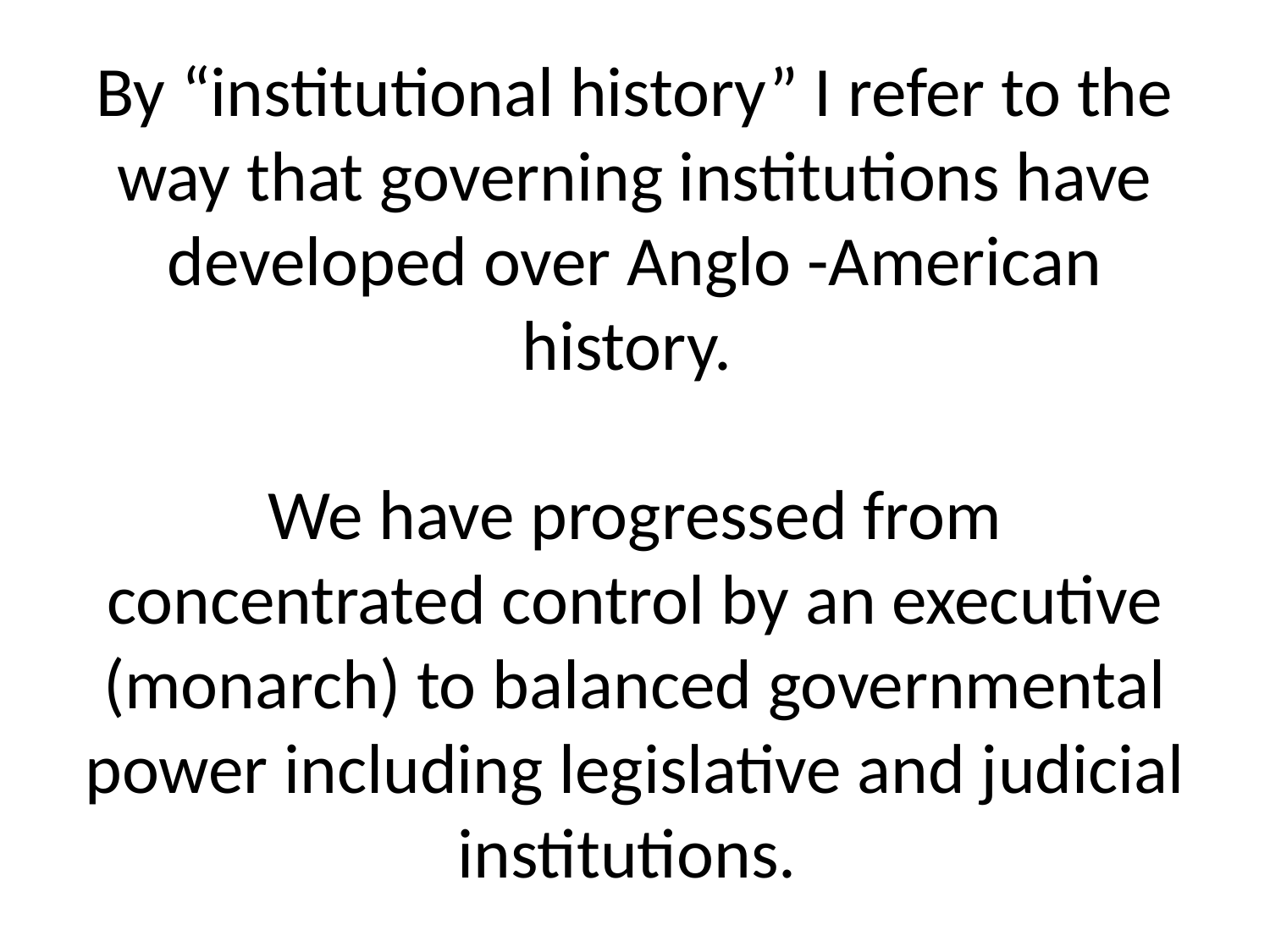

# By “institutional history” I refer to the way that governing institutions have developed over Anglo -American history. We have progressed from concentrated control by an executive (monarch) to balanced governmental power including legislative and judicial institutions.